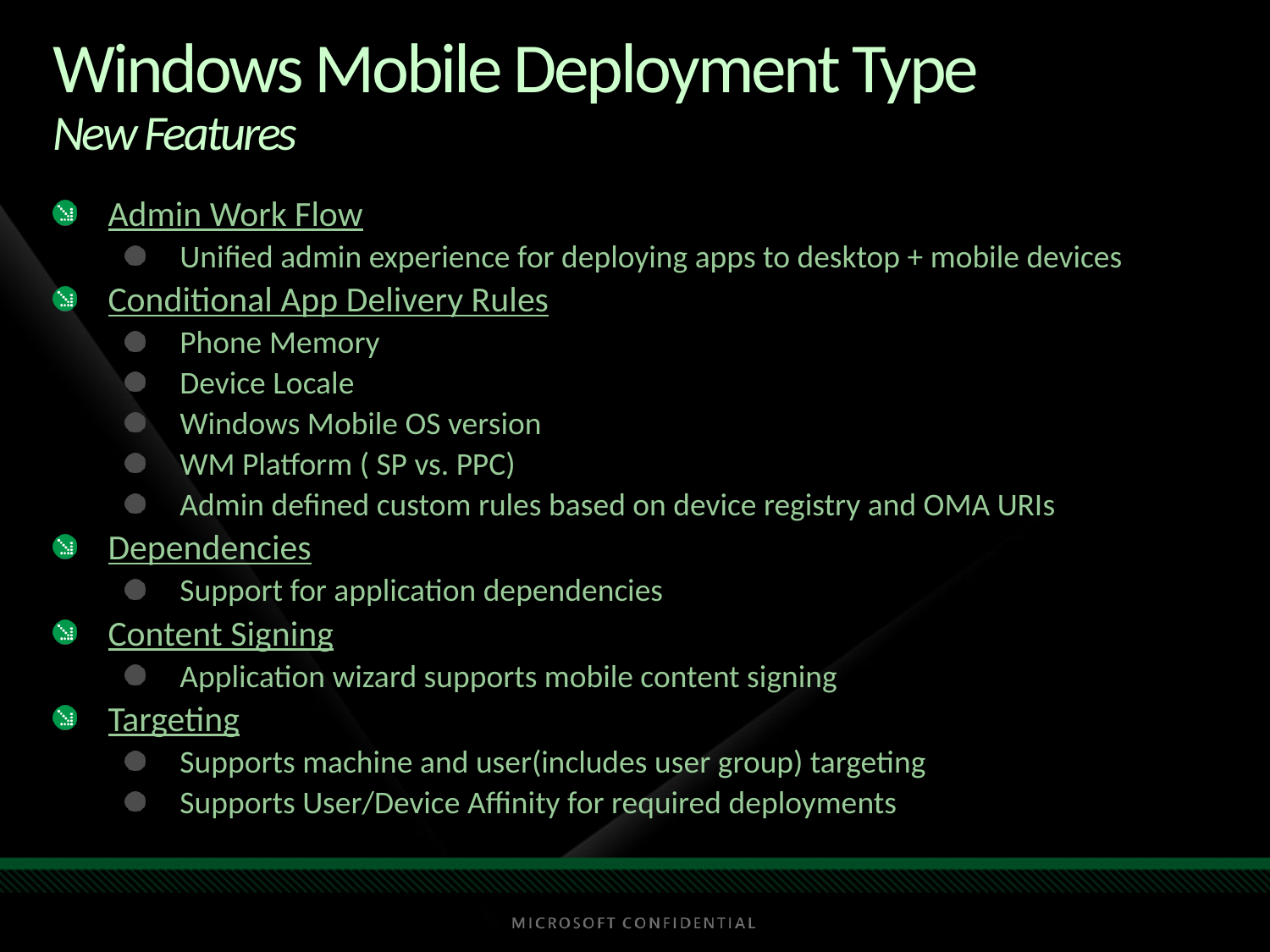

# Windows Mobile Deployment Type New Features
Admin Work Flow
Unified admin experience for deploying apps to desktop + mobile devices
Conditional App Delivery Rules
Phone Memory
Device Locale
Windows Mobile OS version
WM Platform ( SP vs. PPC)
Admin defined custom rules based on device registry and OMA URIs
Dependencies
Support for application dependencies
Content Signing
Application wizard supports mobile content signing
Targeting
Supports machine and user(includes user group) targeting
Supports User/Device Affinity for required deployments